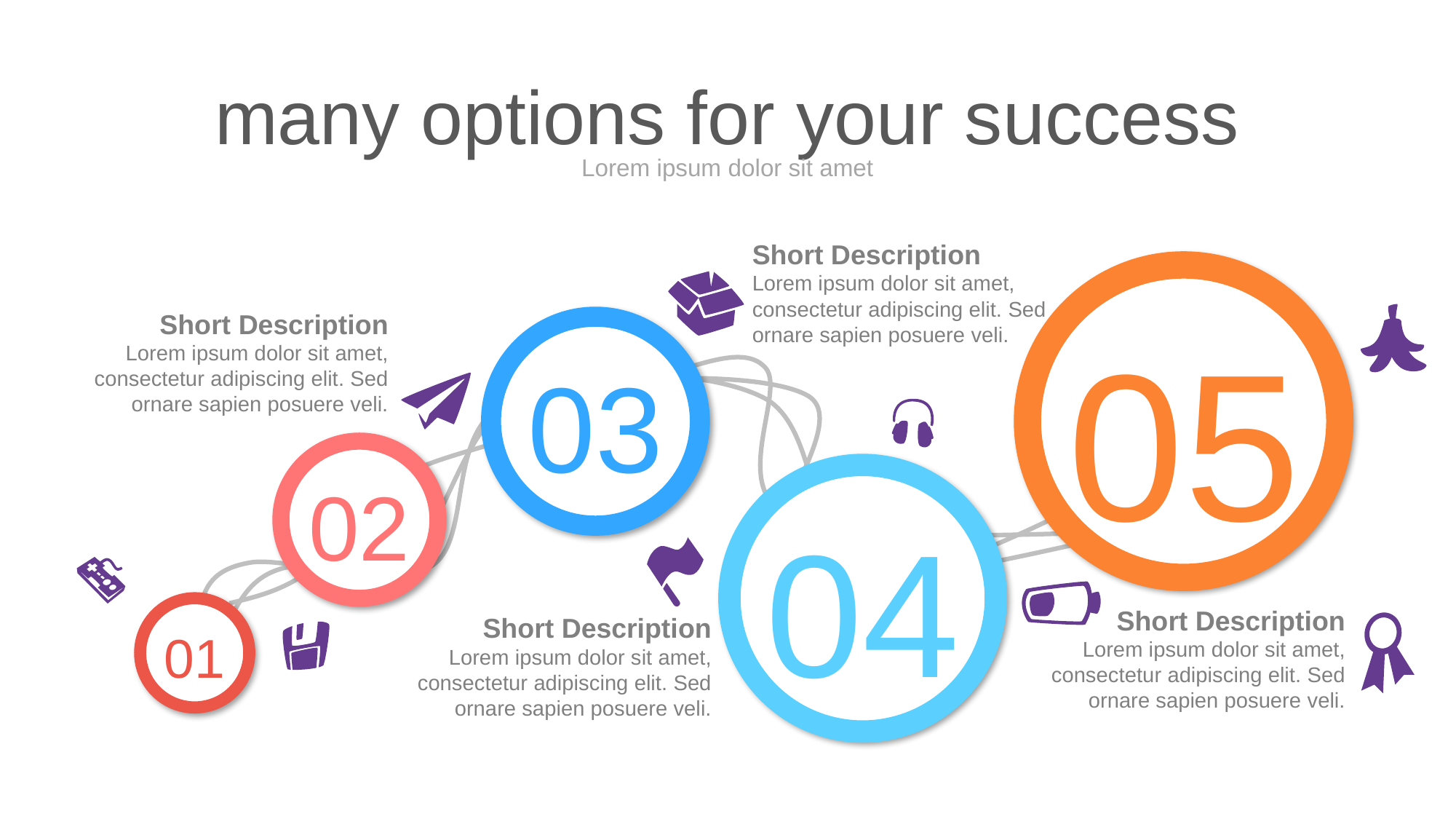

# many options for your success
Lorem ipsum dolor sit amet
Short Description
Lorem ipsum dolor sit amet, consectetur adipiscing elit. Sed ornare sapien posuere veli.

05

Short Description
Lorem ipsum dolor sit amet, consectetur adipiscing elit. Sed ornare sapien posuere veli.

03

02

04

Short Description
Lorem ipsum dolor sit amet, consectetur adipiscing elit. Sed ornare sapien posuere veli.

01
Short Description
Lorem ipsum dolor sit amet, consectetur adipiscing elit. Sed ornare sapien posuere veli.